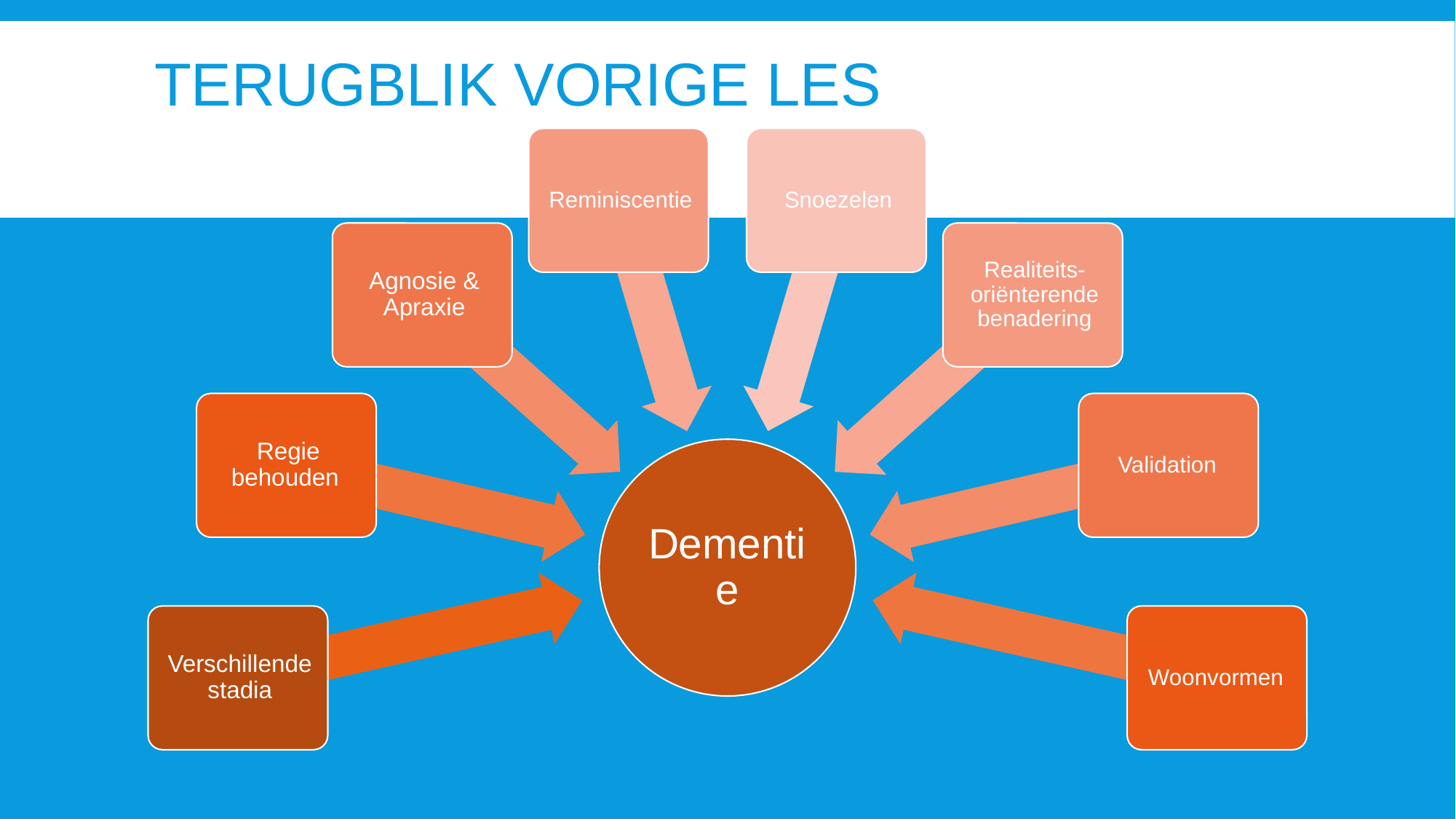

# Terugblik vorige les
Dementie
Verschillende stadia
Regie behouden
Agnosie & Apraxie
Reminiscentie
Snoezelen
Realiteits- oriënterende benadering
Validation
Woonvormen